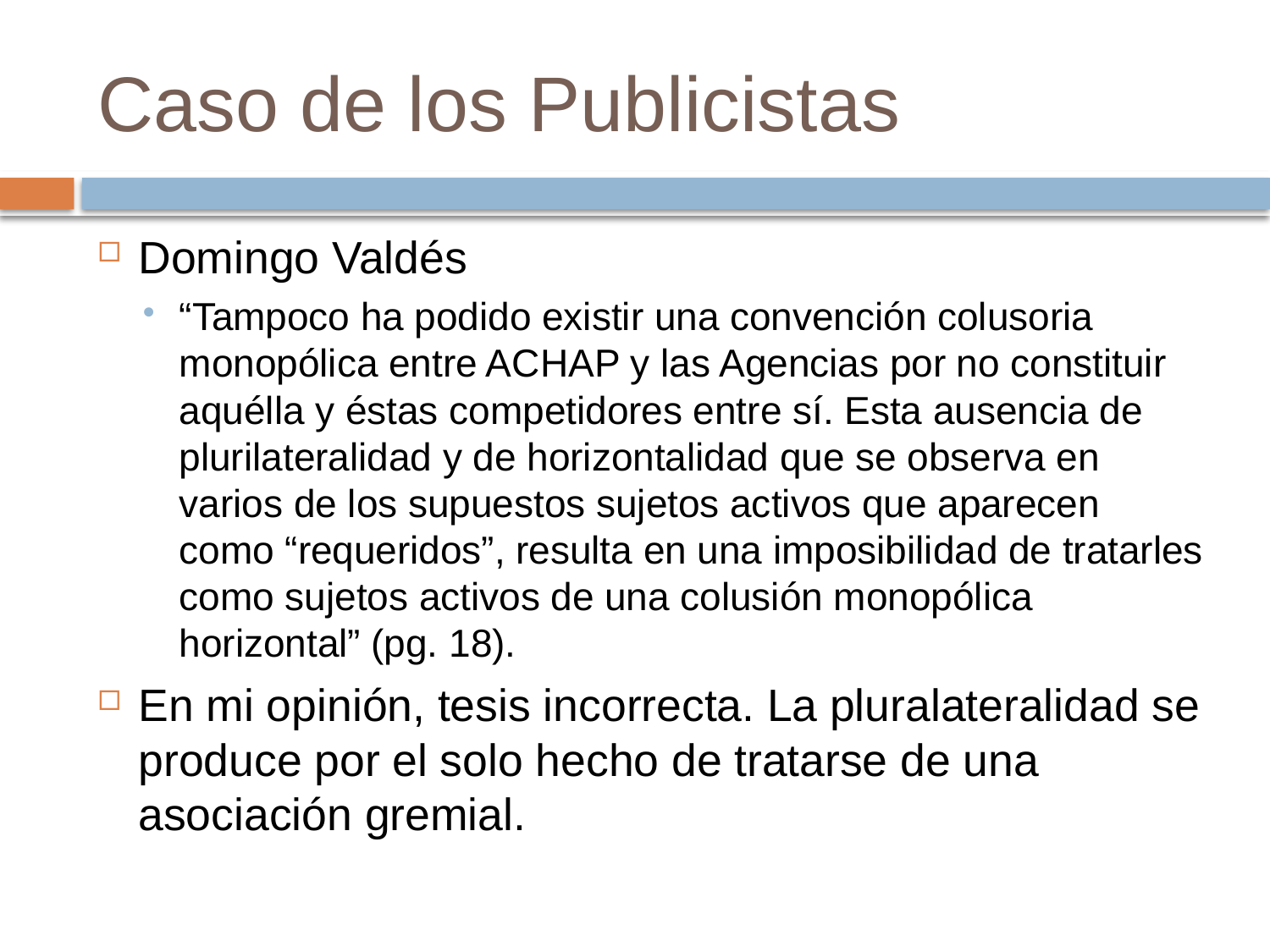

# Caso de los Publicistas
Domingo Valdés
“Tampoco ha podido existir una convención colusoria monopólica entre ACHAP y las Agencias por no constituir aquélla y éstas competidores entre sí. Esta ausencia de plurilateralidad y de horizontalidad que se observa en varios de los supuestos sujetos activos que aparecen como “requeridos”, resulta en una imposibilidad de tratarles como sujetos activos de una colusión monopólica horizontal” (pg. 18).
En mi opinión, tesis incorrecta. La pluralateralidad se produce por el solo hecho de tratarse de una asociación gremial.